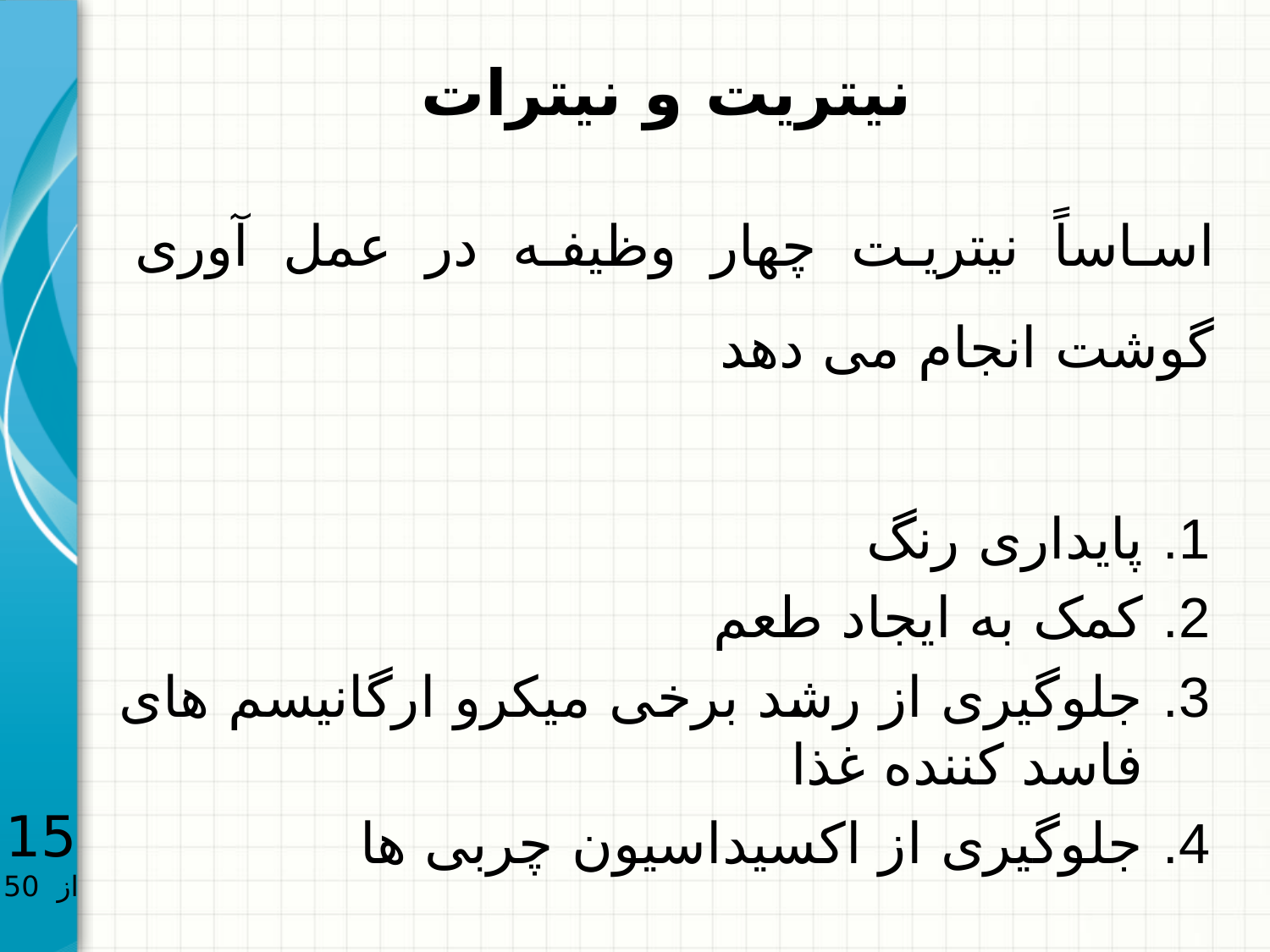

# نیتریت و نیترات
اساساً نیتریت چهار وظیفه در عمل آوری گوشت انجام می دهد

پایداری رنگ
کمک به ایجاد طعم
جلوگیری از رشد برخی میکرو ارگانیسم های فاسد کننده غذا
جلوگیری از اکسیداسیون چربی ها